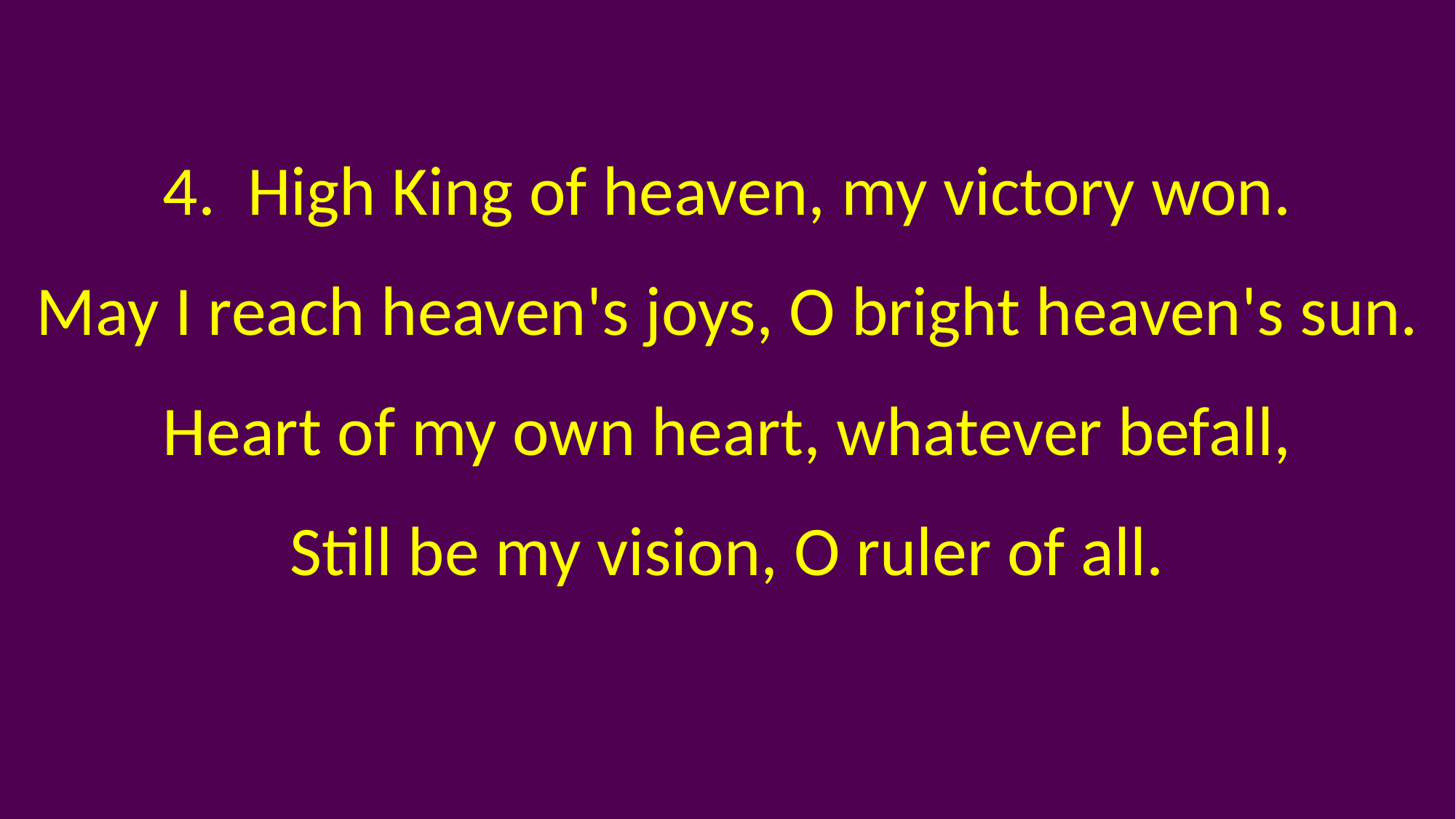

4.  High King of heaven, my victory won.
May I reach heaven's joys, O bright heaven's sun.
Heart of my own heart, whatever befall,
Still be my vision, O ruler of all.